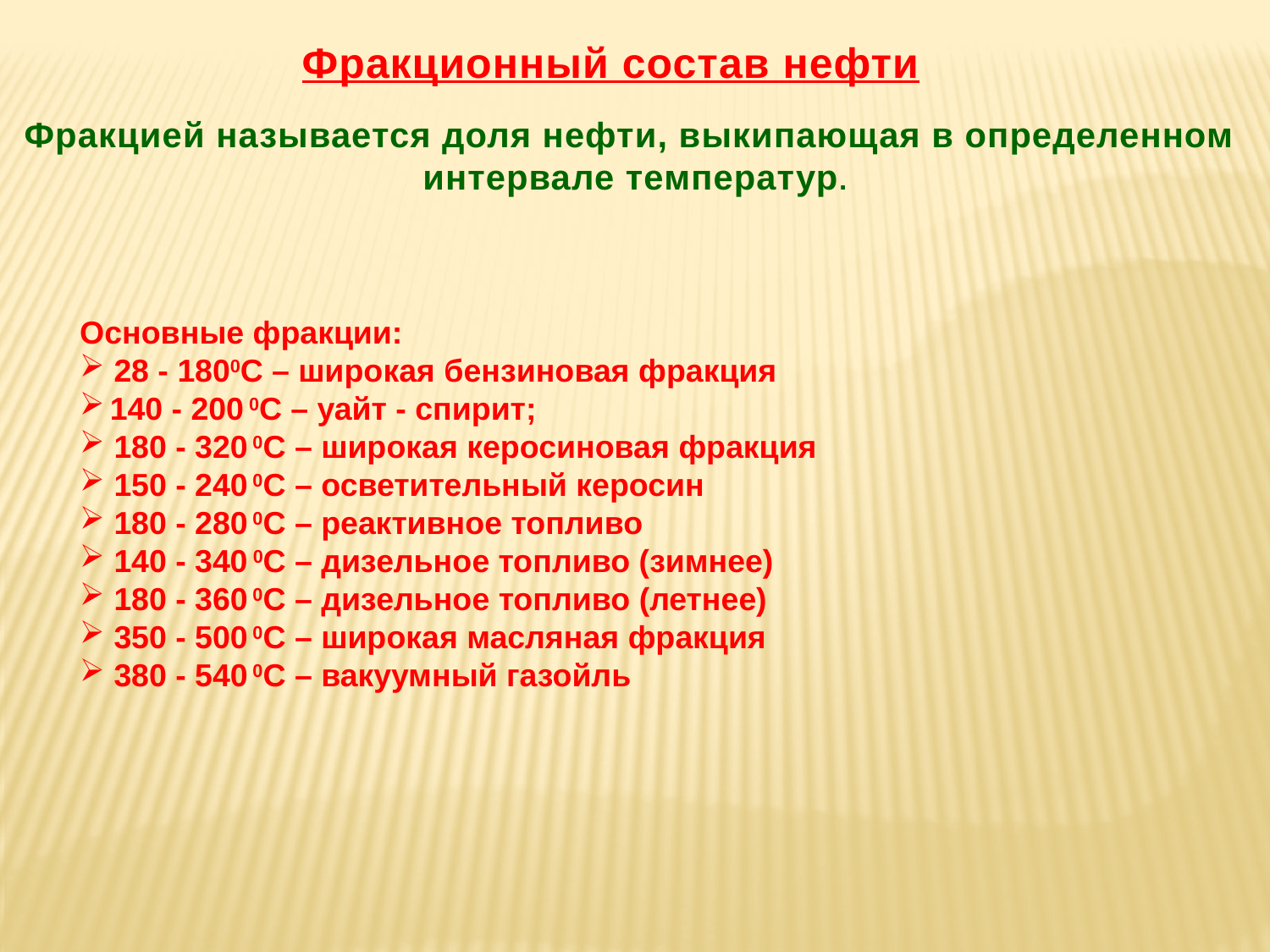

Фракционный состав нефти
Фракцией называется доля нефти, выкипающая в определенном  интервале температур.
Основные фракции:
 28 - 1800С – широкая бензиновая фракция
 140 - 200 0С – уайт - спирит;
 180 - 320 0С – широкая керосиновая фракция
 150 - 240 0С – осветительный керосин
 180 - 280 0С – реактивное топливо
 140 - 340 0С – дизельное топливо (зимнее)
 180 - 360 0С – дизельное топливо (летнее)
 350 - 500 0С – широкая масляная фракция
 380 - 540 0С – вакуумный газойль